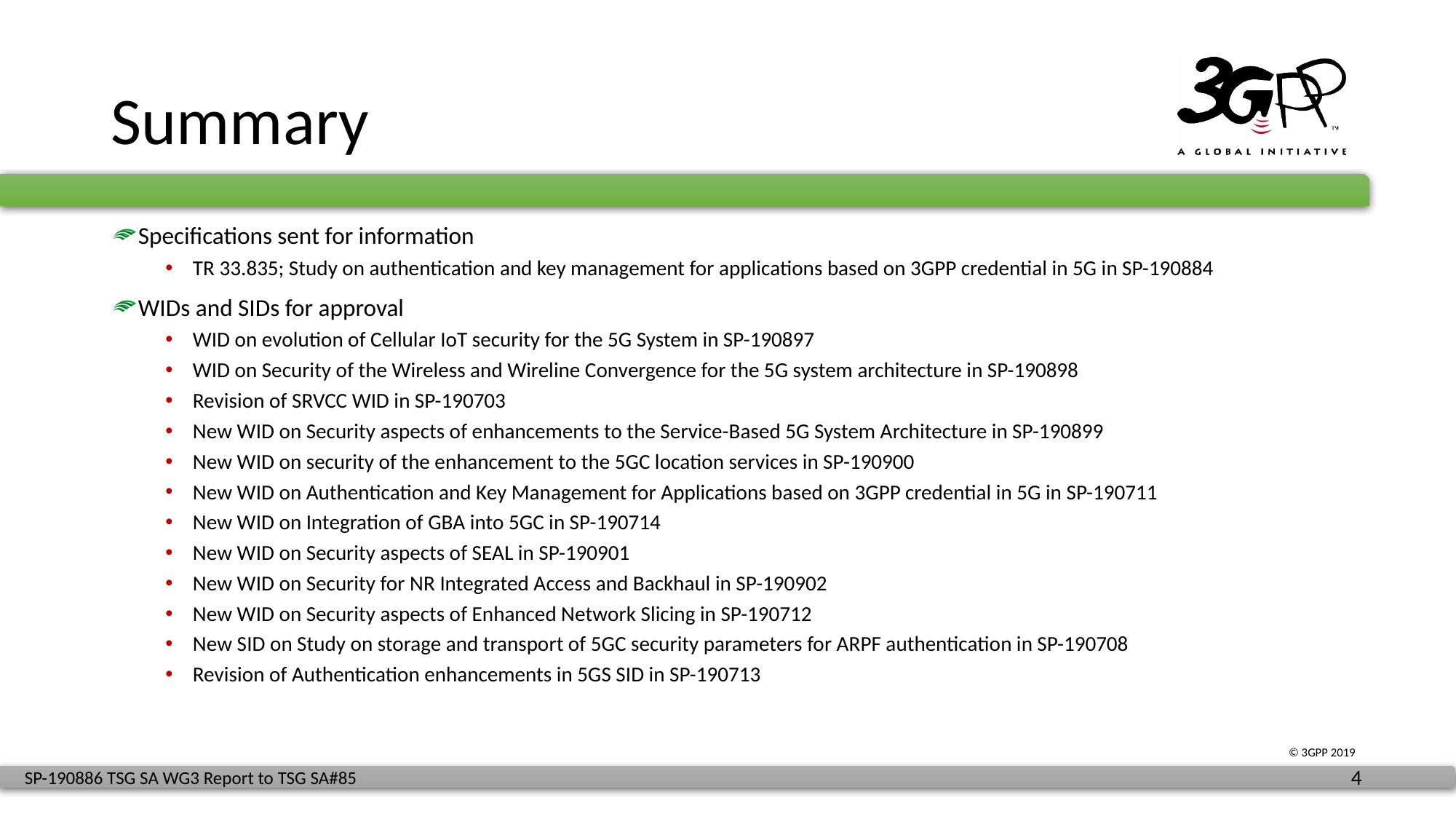

# Summary
Specifications sent for information
TR 33.835; Study on authentication and key management for applications based on 3GPP credential in 5G in SP-190884
WIDs and SIDs for approval
WID on evolution of Cellular IoT security for the 5G System in SP-190897
WID on Security of the Wireless and Wireline Convergence for the 5G system architecture in SP-190898
Revision of SRVCC WID in SP-190703
New WID on Security aspects of enhancements to the Service-Based 5G System Architecture in SP-190899
New WID on security of the enhancement to the 5GC location services in SP-190900
New WID on Authentication and Key Management for Applications based on 3GPP credential in 5G in SP-190711
New WID on Integration of GBA into 5GC in SP-190714
New WID on Security aspects of SEAL in SP-190901
New WID on Security for NR Integrated Access and Backhaul in SP-190902
New WID on Security aspects of Enhanced Network Slicing in SP-190712
New SID on Study on storage and transport of 5GC security parameters for ARPF authentication in SP-190708
Revision of Authentication enhancements in 5GS SID in SP-190713